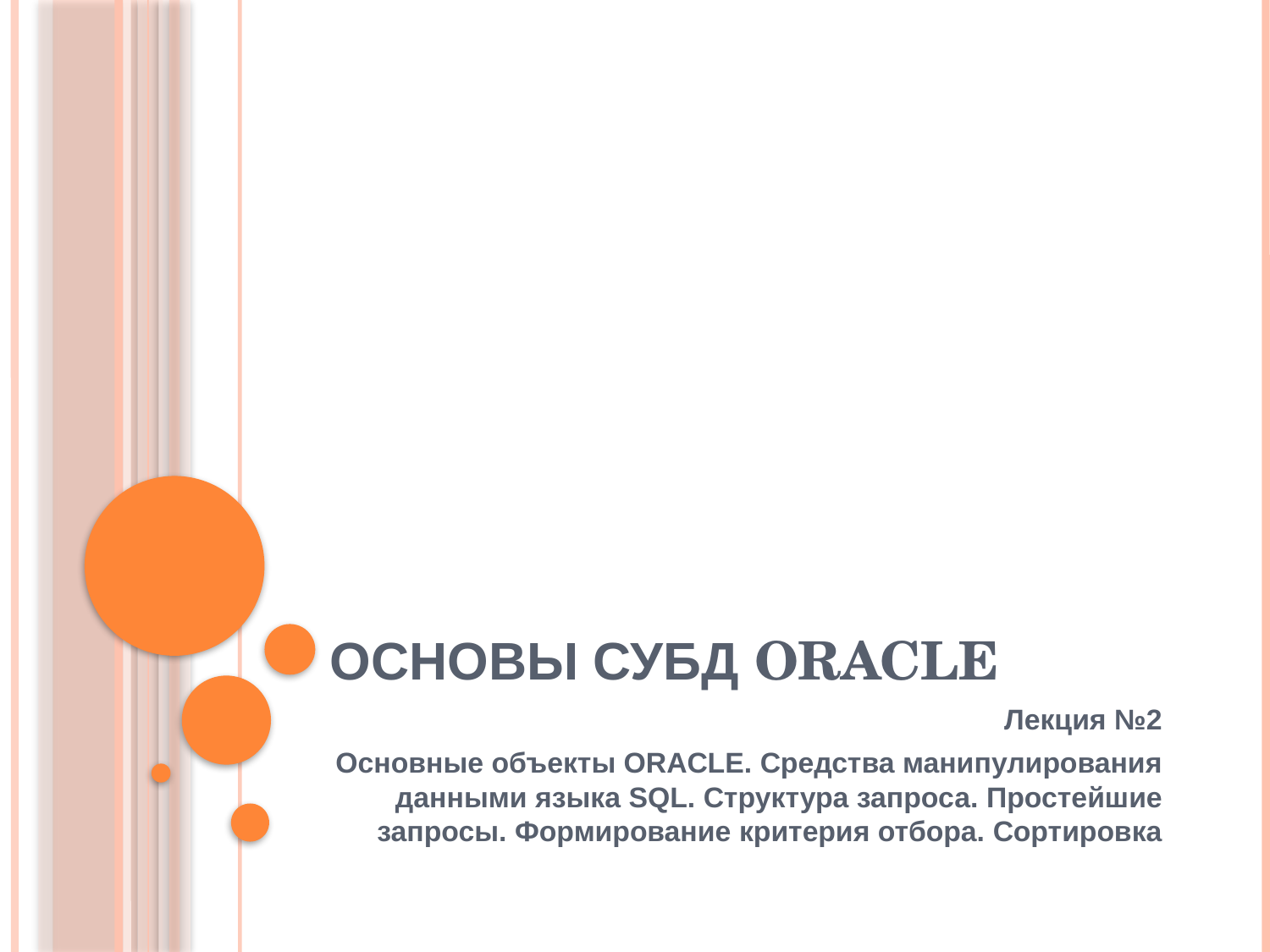

# Основы СУБД ORACLE
Лекция №2
Основные объекты ORACLE. Средства манипулирования данными языка SQL. Структура запроса. Простейшие запросы. Формирование критерия отбора. Сортировка